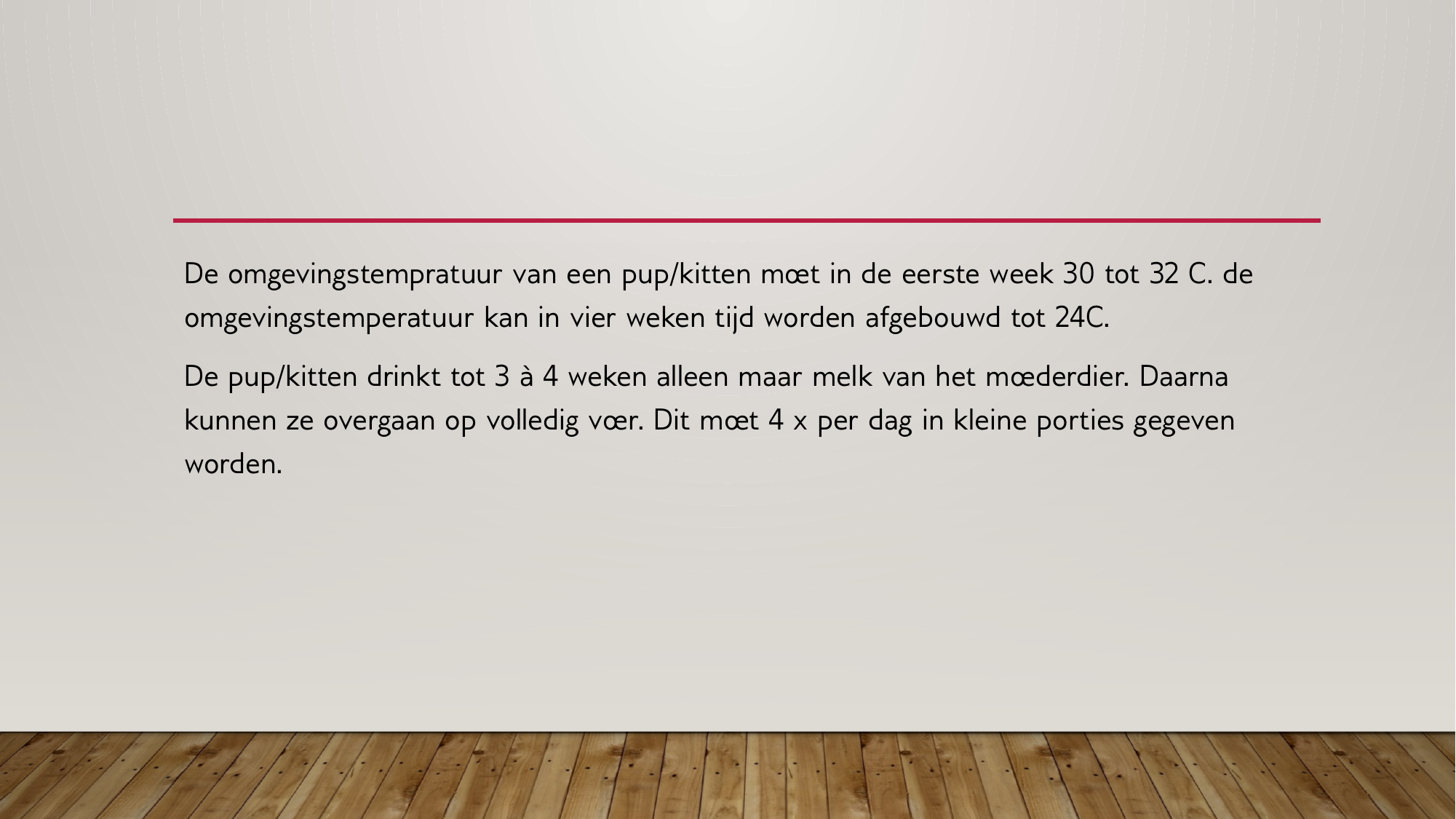

#
De omgevingstempratuur van een pup/kitten moet in de eerste week 30 tot 32 C. de omgevingstemperatuur kan in vier weken tijd worden afgebouwd tot 24C.
De pup/kitten drinkt tot 3 à 4 weken alleen maar melk van het moederdier. Daarna kunnen ze overgaan op volledig voer. Dit moet 4 x per dag in kleine porties gegeven worden.